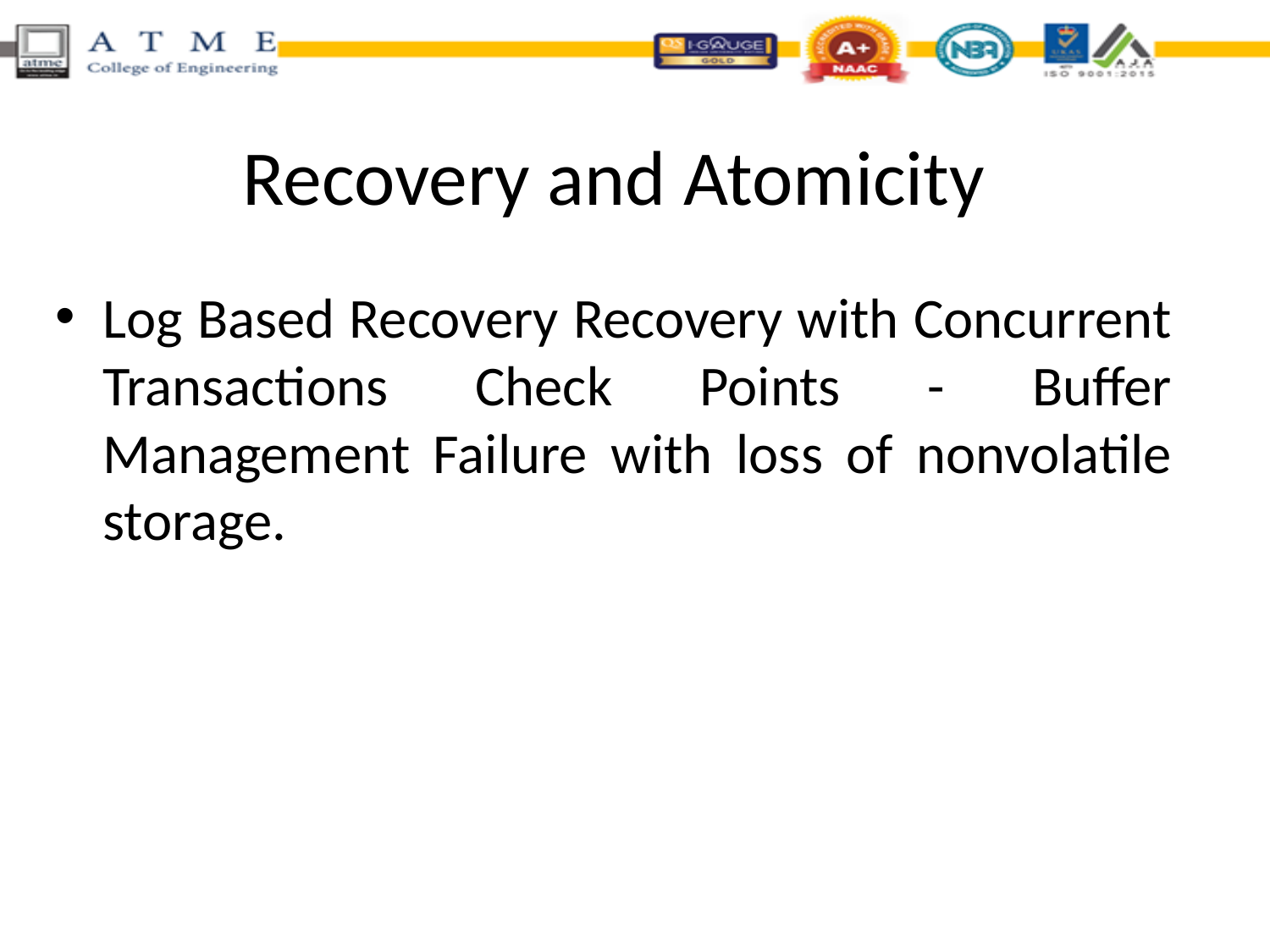

# Recovery and Atomicity
Log Based Recovery Recovery with Concurrent Transactions Check Points - Buffer Management Failure with loss of nonvolatile storage.